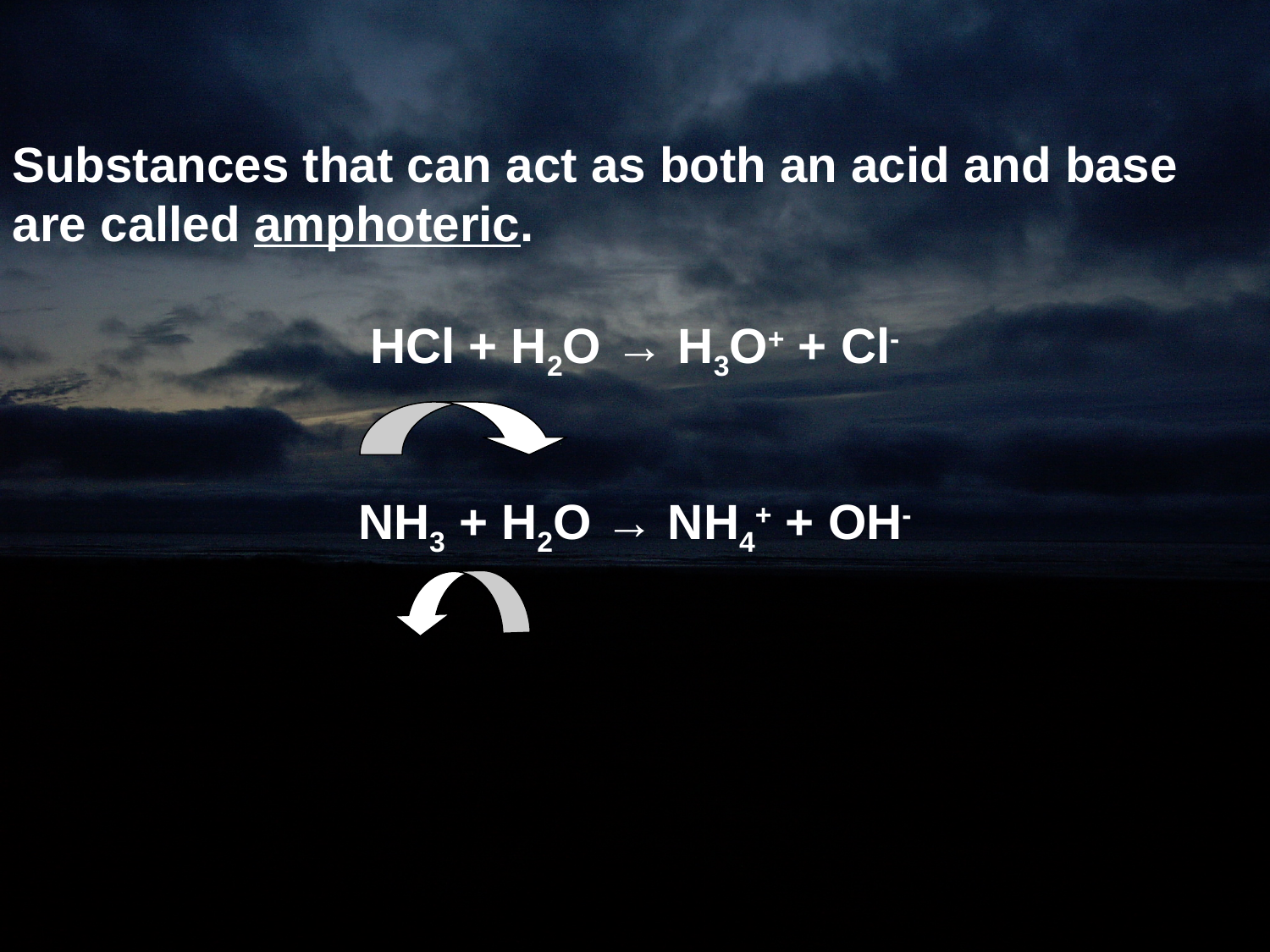

Substances that can act as both an acid and base are called amphoteric.

HCl + H2O → H3O+ + Cl-

NH3 + H2O → NH4+ + OH-